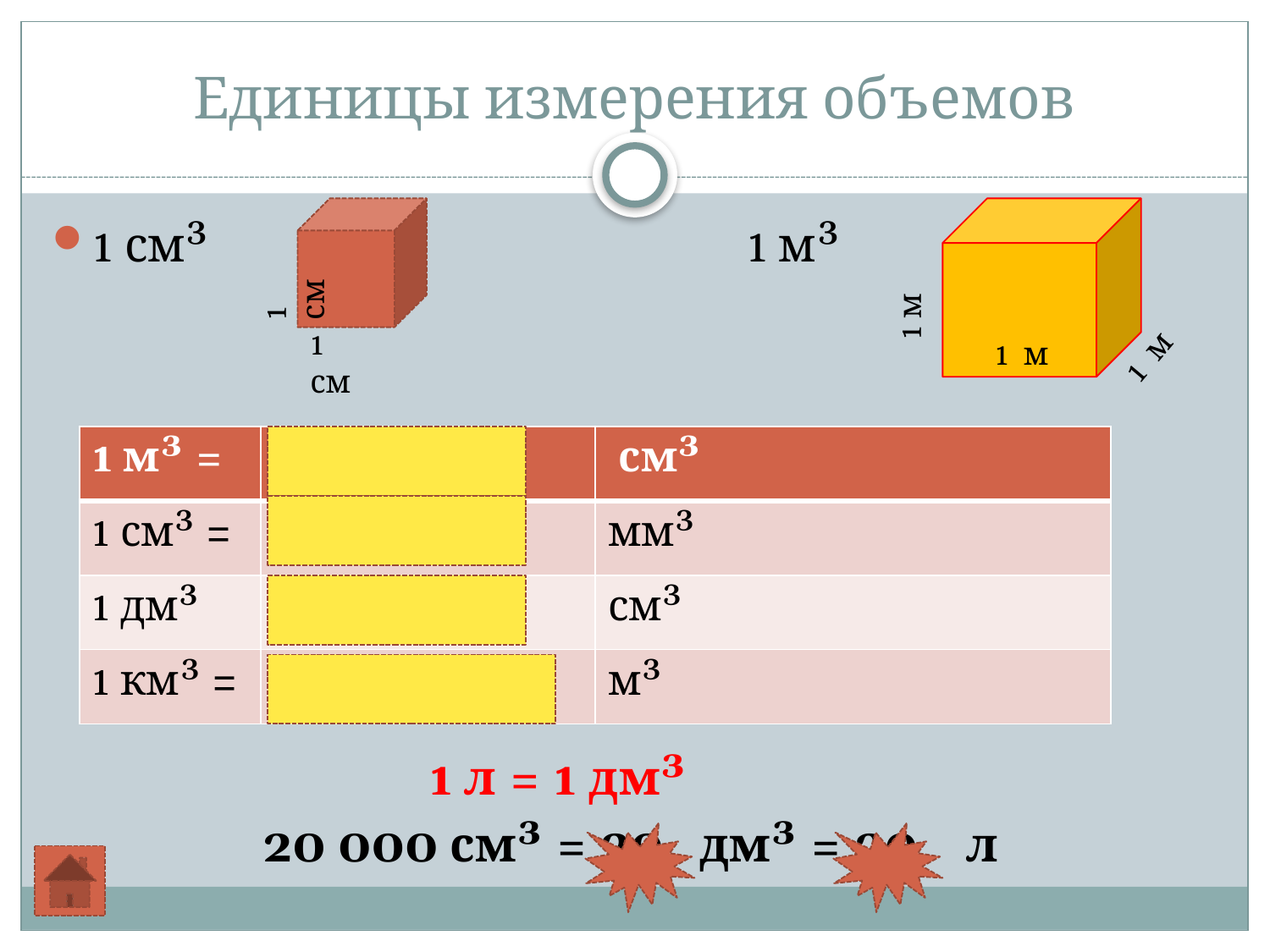

# Единицы измерения объемов

1 см³                                               1 м³

                                 1 л = 1 дм³
20 000 см³ = 20   дм³ = 20    л

1 см
1 м
1 см
1  м
1  м
| 1 м³ = | 1 000 000 | см³ |
| --- | --- | --- |
| 1 см³ = | 1 000 | мм³ |
| 1 дм³ | 1 000 | см³ |
| 1 км³ = | 1 000 000 000 | м³ |